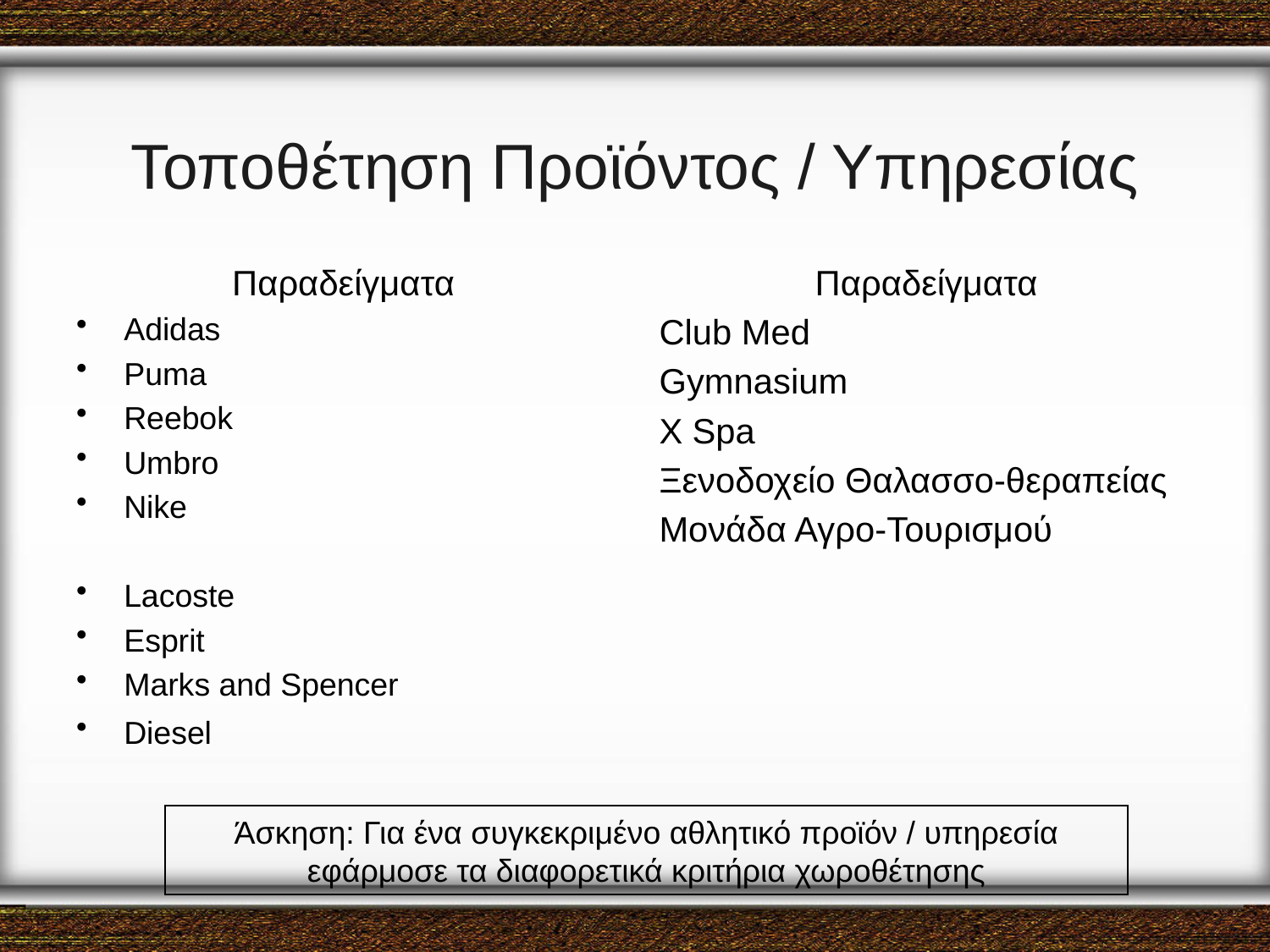

# Τοποθέτηση Προϊόντος / Υπηρεσίας
Παραδείγματα
Adidas
Puma
Reebok
Umbro
Nike

Lacoste
Esprit
Marks and Spencer
Diesel

Παραδείγματα
Club Med
Gymnasium
X Spa
Ξενοδοχείο Θαλασσο-θεραπείας
Μονάδα Αγρο-Τουρισμού

Άσκηση: Για ένα συγκεκριμένο αθλητικό προϊόν / υπηρεσία εφάρμοσε τα διαφορετικά κριτήρια χωροθέτησης